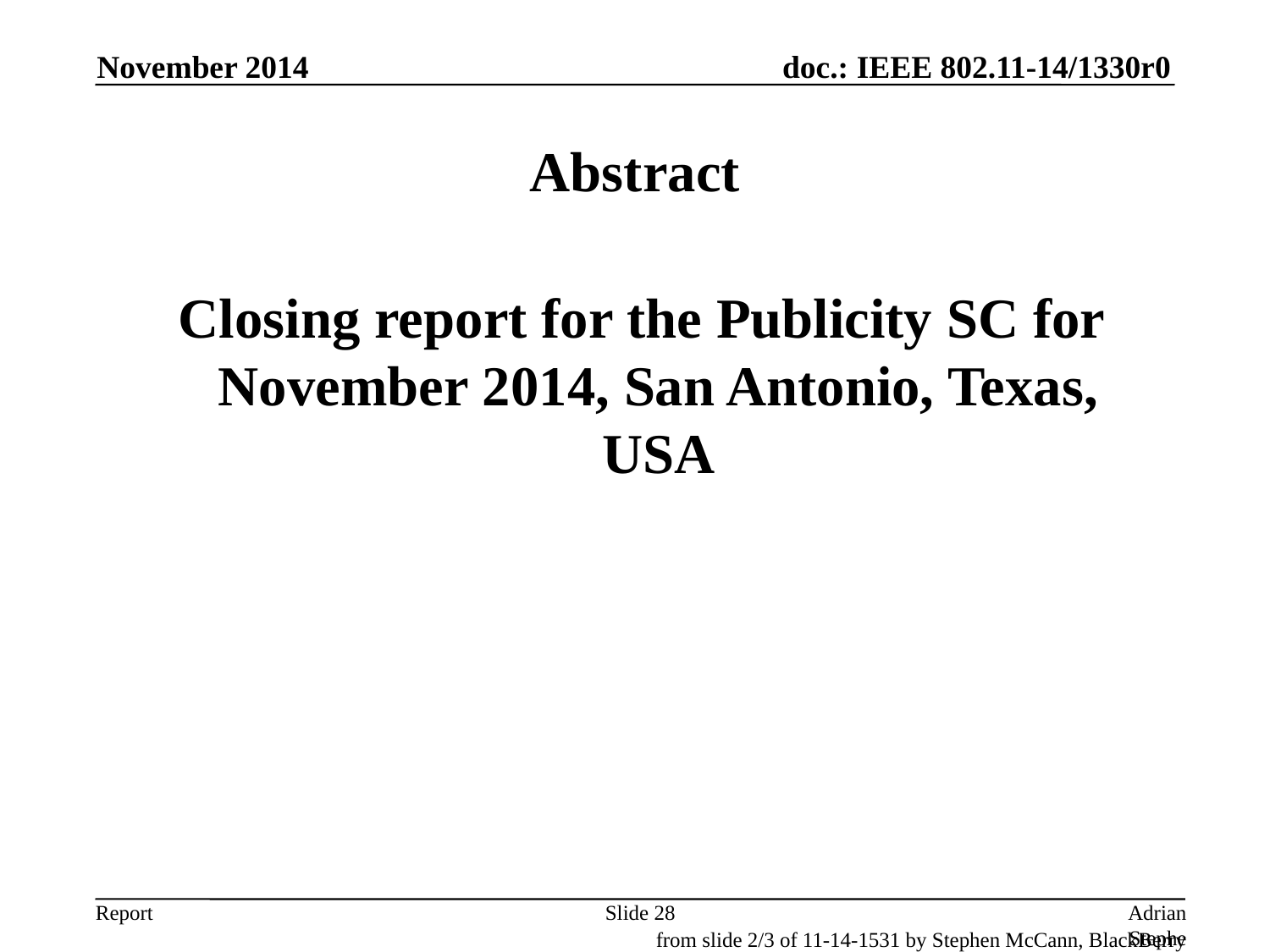

November 2014
# Abstract
 Closing report for the Publicity SC for November 2014, San Antonio, Texas, USA
Slide 28
Adrian Stephens, Intel Corporation
from slide 2/3 of 11-14-1531 by Stephen McCann, BlackBerry